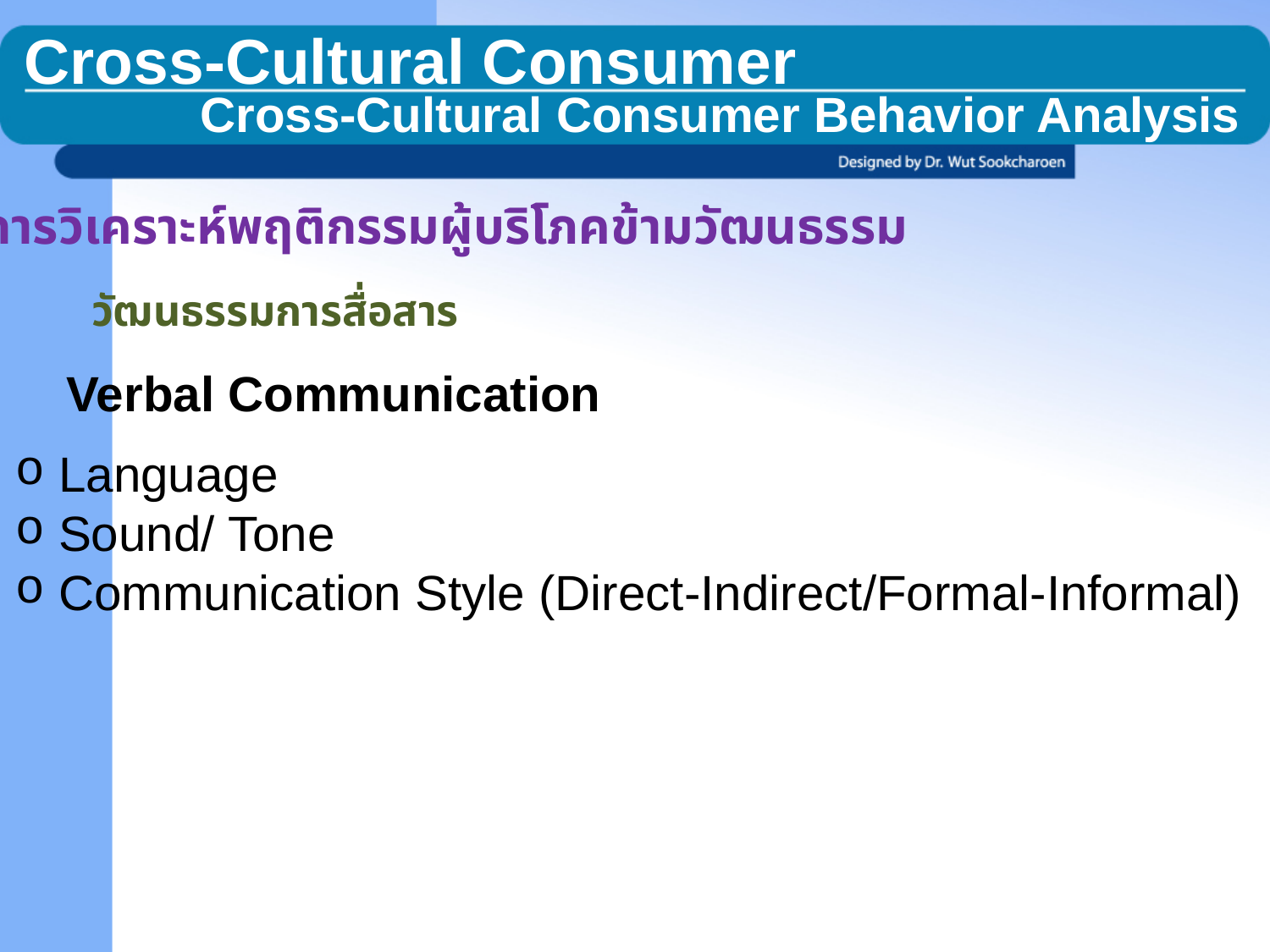

Cross-Cultural Consumer
Cross-Cultural Consumer Behavior Analysis
การวิเคราะห์พฤติกรรมผู้บริโภคข้ามวัฒนธรรม
วัฒนธรรมการสื่อสาร
Verbal Communication
 Language
 Sound/ Tone
 Communication Style (Direct-Indirect/Formal-Informal)